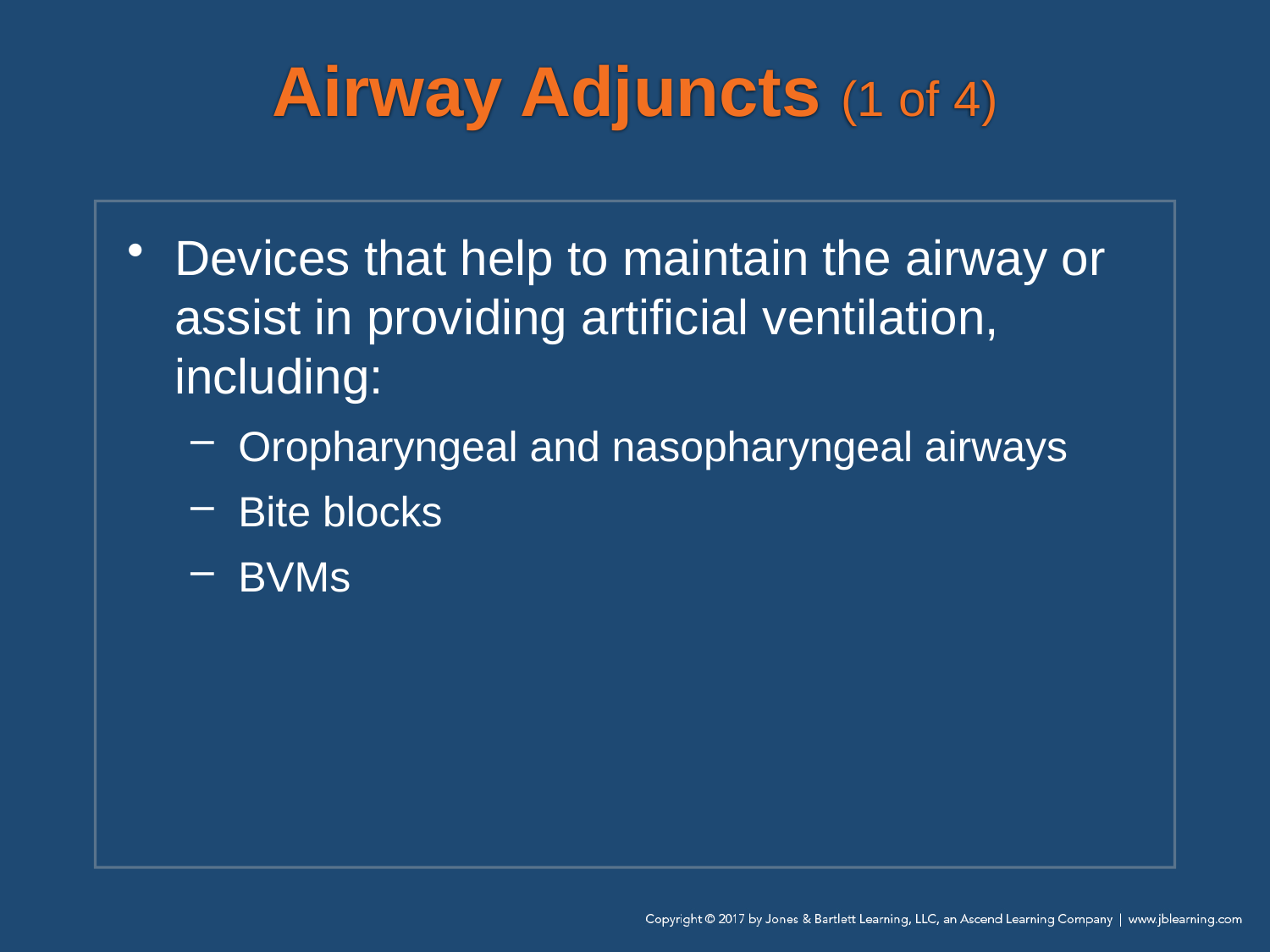

# Airway Adjuncts (1 of 4)
Devices that help to maintain the airway or assist in providing artificial ventilation, including:
Oropharyngeal and nasopharyngeal airways
Bite blocks
BVMs